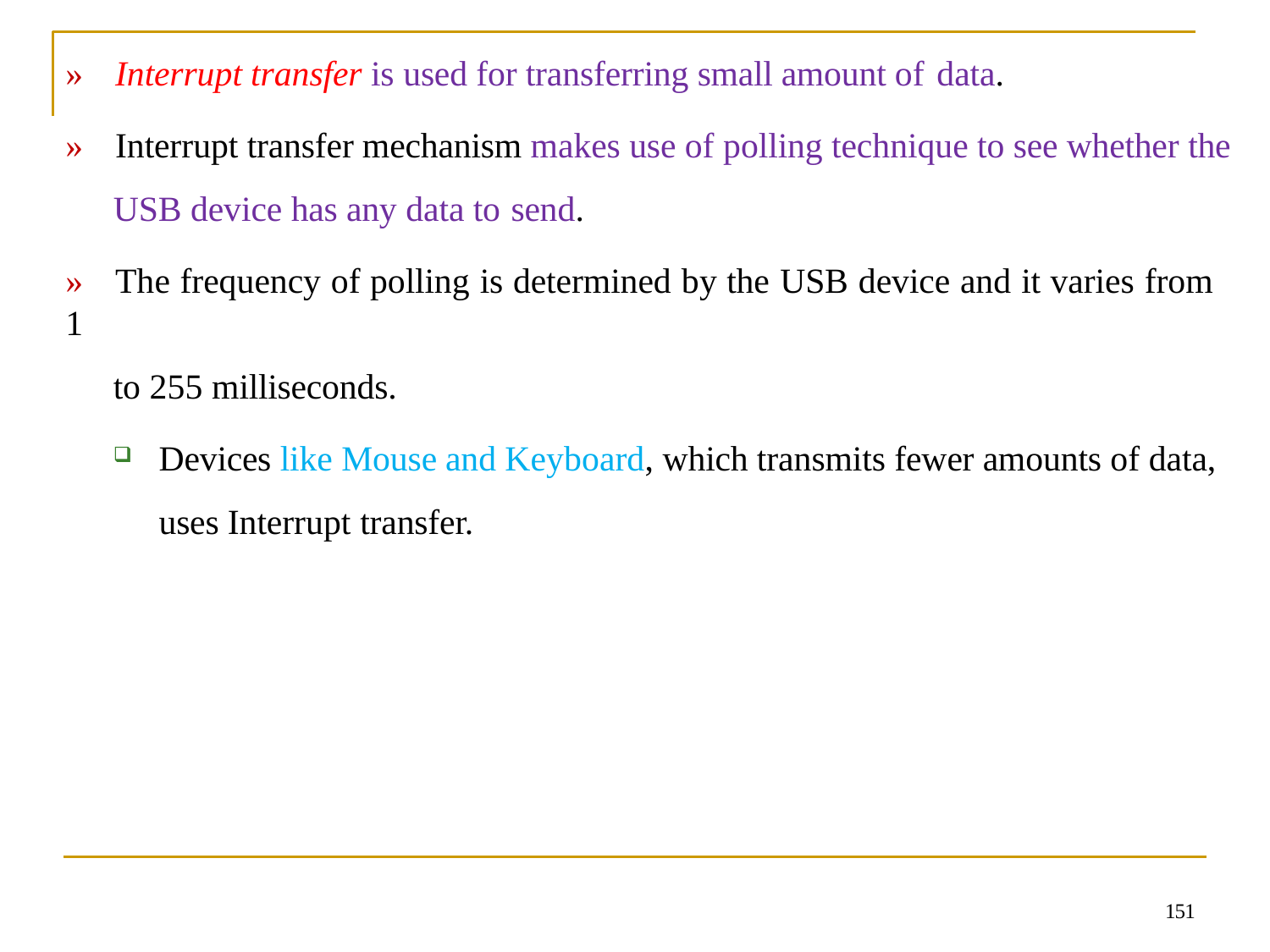

»	Interrupt transfer is used for transferring small amount of data.
»	Interrupt transfer mechanism makes use of polling technique to see whether the
USB device has any data to send.
»	The frequency of polling is determined by the USB device and it varies from 1
to 255 milliseconds.
Devices like Mouse and Keyboard, which transmits fewer amounts of data,  uses Interrupt transfer.
151